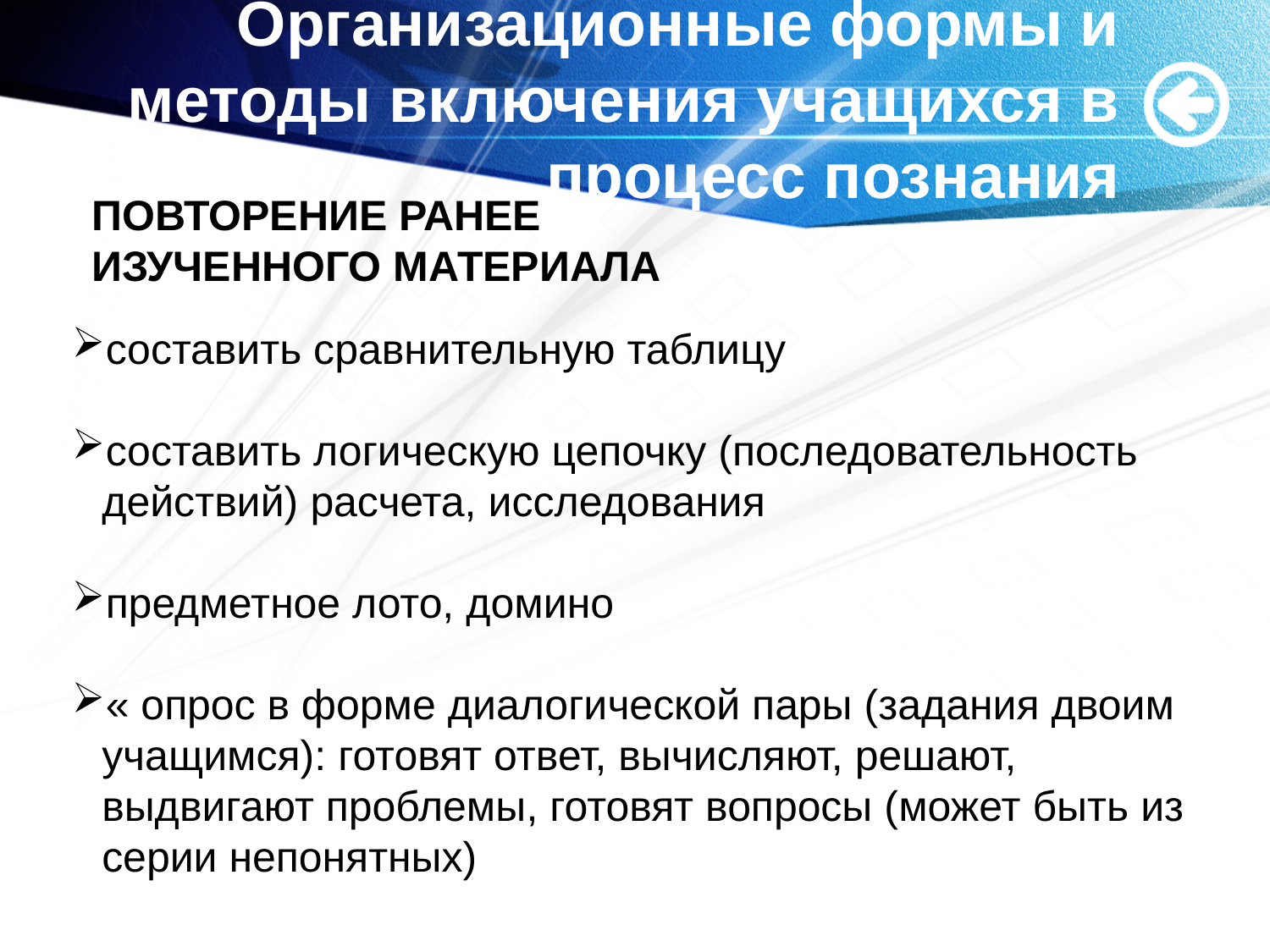

# Организационные формы и методы включения учащихся в процесс познания
Повторение ранее изученного материала
составить сравнительную таблицу

составить логическую цепочку (последовательность
действий) расчета, исследования

предметное лото, домино

« опрос в форме диалогической пары (задания двоим учащимся): готовят ответ, вычисляют, решают, выдвигают проблемы, готовят вопросы (может быть из серии непонятных)